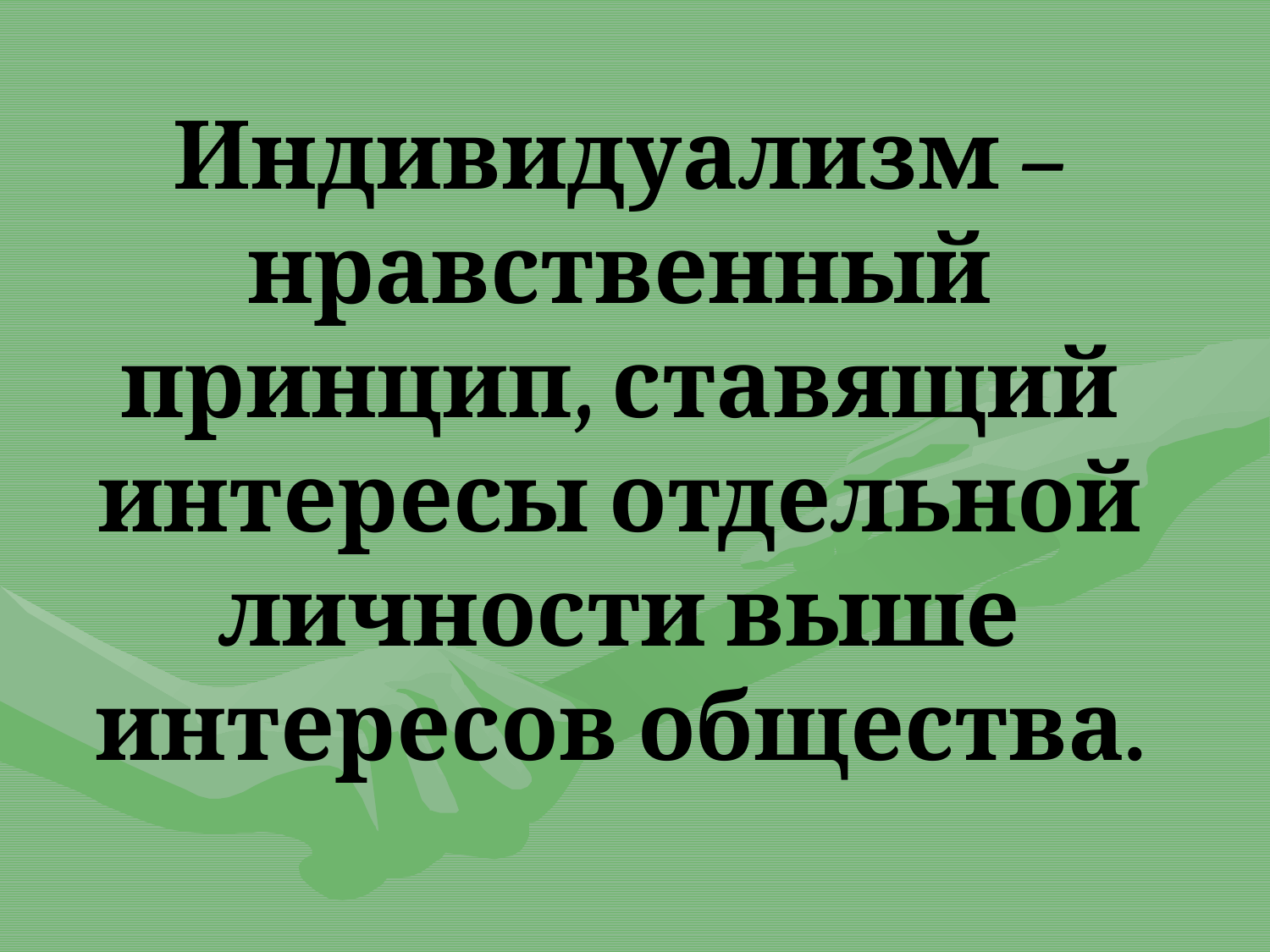

# Индивидуализм – нравственный принцип, ставящий интересы отдельной личности выше интересов общества.